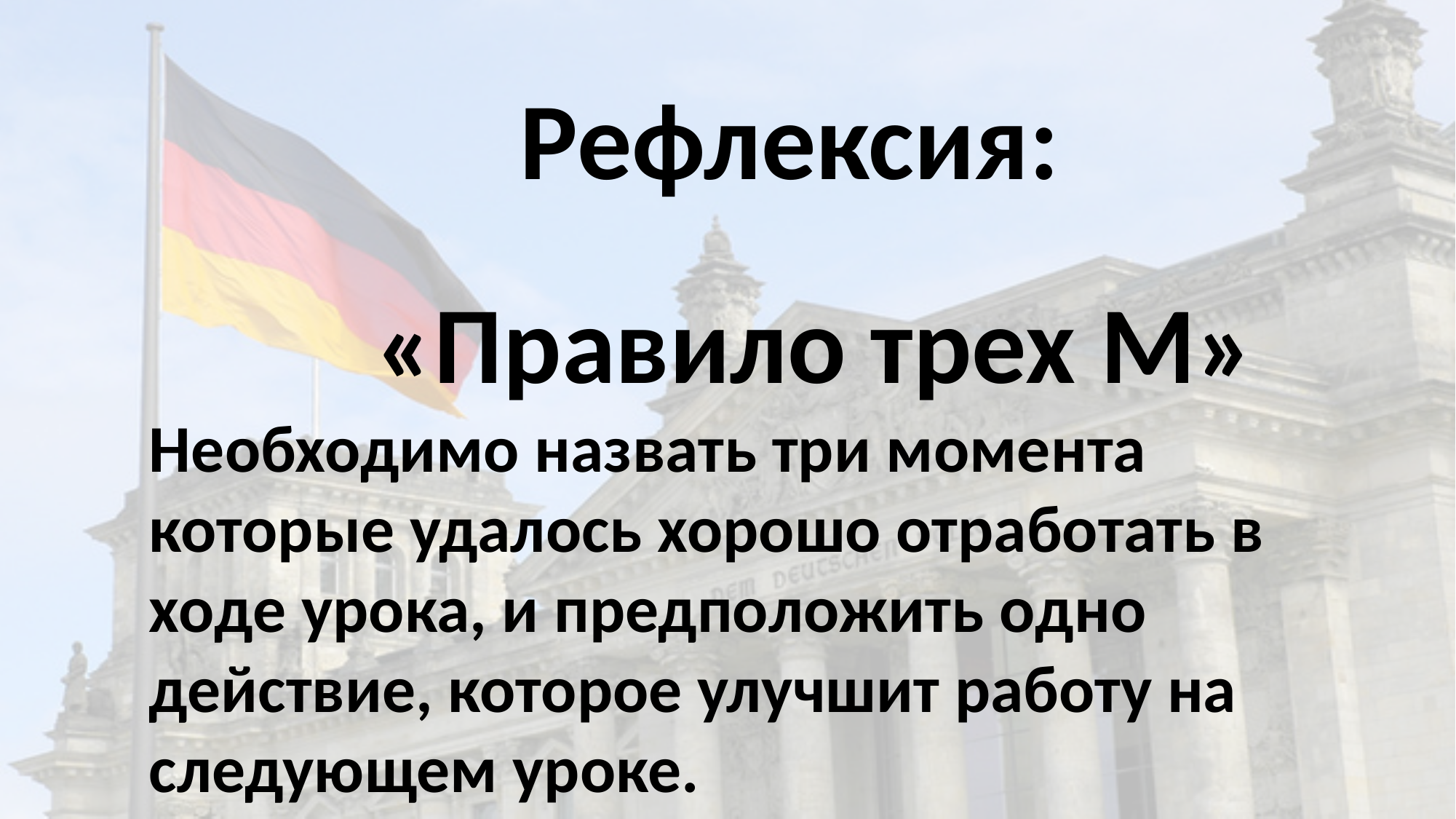

Рефлексия:

               «Правило трех М»
Необходимо назвать три момента которые удалось хорошо отработать в ходе урока, и предположить одно действие, которое улучшит работу на следующем уроке.